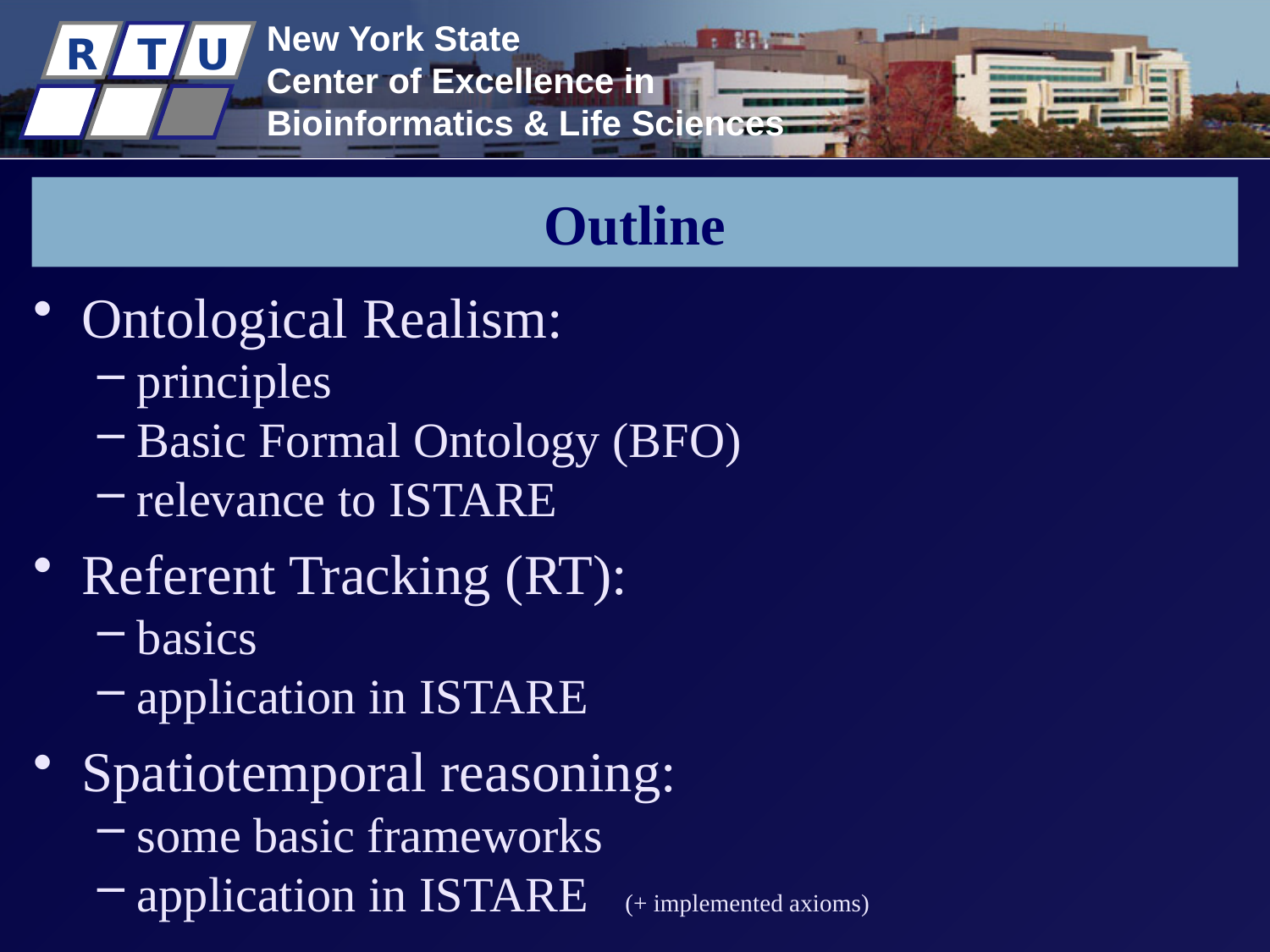

# Outline
Ontological Realism:
principles
Basic Formal Ontology (BFO)
relevance to ISTARE
Referent Tracking (RT):
basics
application in ISTARE
Spatiotemporal reasoning:
some basic frameworks
application in ISTARE   (+ implemented axioms)